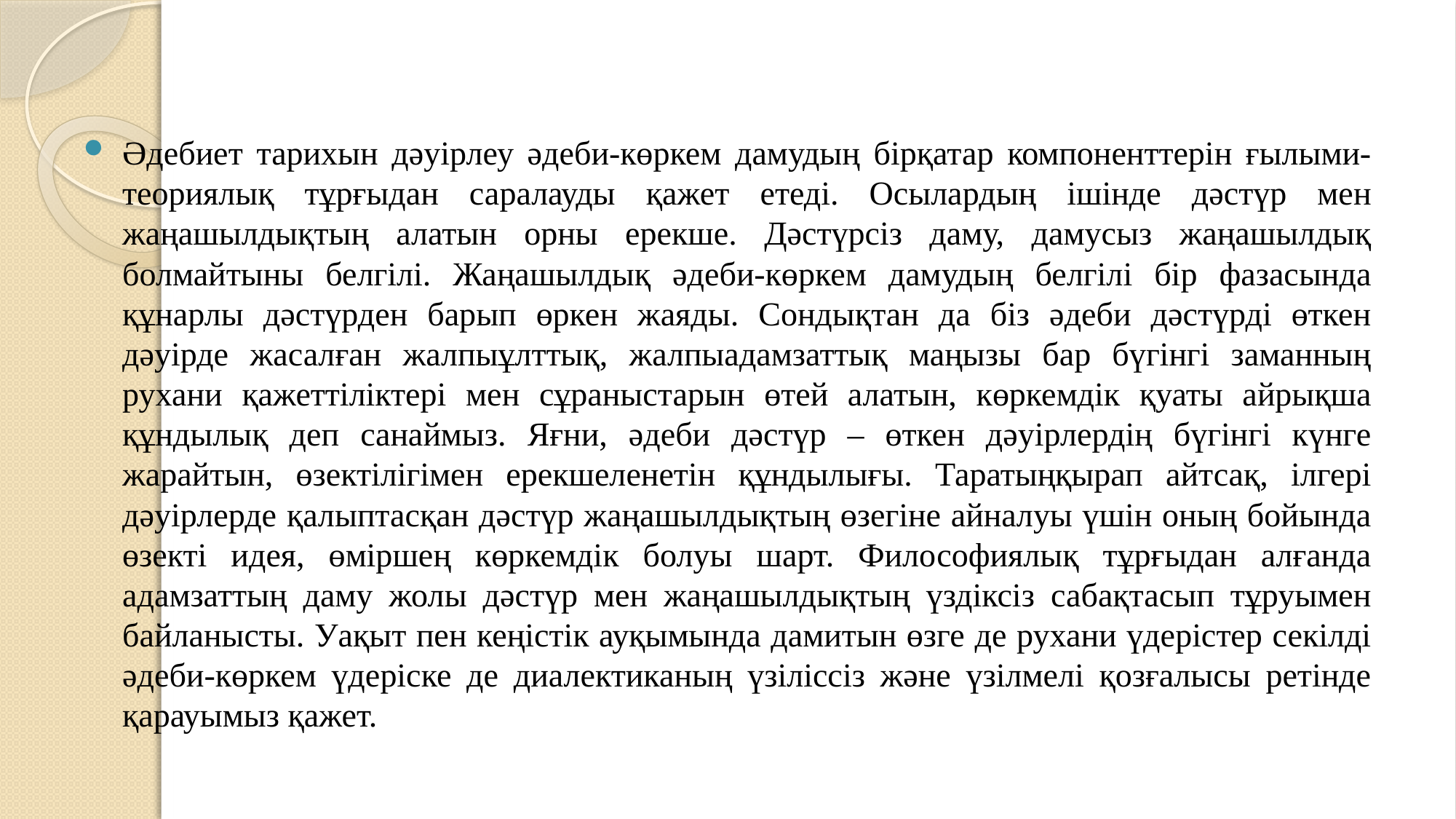

Әдебиет тарихын дәуірлеу әдеби-көркем дамудың бірқатар компоненттерін ғылыми-теориялық тұрғыдан саралауды қажет етеді. Осылардың ішінде дәстүр мен жаңашылдықтың алатын орны ерекше. Дәстүрсіз даму, дамусыз жаңашылдық болмайтыны белгілі. Жаңашылдық әдеби-көркем дамудың белгілі бір фазасында құнарлы дәстүрден барып өркен жаяды. Сондықтан да біз әдеби дәстүрді өткен дәуірде жасалған жалпыұлттық, жалпыадамзаттық маңызы бар бүгінгі заманның рухани қажеттіліктері мен сұраныстарын өтей алатын, көркемдік қуаты айрықша құндылық деп санаймыз. Яғни, әдеби дәстүр – өткен дәуірлердің бүгінгі күнге жарайтын, өзектілігімен ерекшеленетін құндылығы. Таратыңқырап айтсақ, ілгері дәуірлерде қалыптасқан дәстүр жаңашылдықтың өзегіне айналуы үшін оның бойында өзекті идея, өміршең көркемдік болуы шарт. Философиялық тұрғыдан алғанда адамзаттың даму жолы дәстүр мен жаңашылдықтың үздіксіз сабақтасып тұруымен байланысты. Уақыт пен кеңістік ауқымында дамитын өзге де рухани үдерістер секілді әдеби-көркем үдеріске де диалектиканың үзіліссіз және үзілмелі қозғалысы ретінде қарауымыз қажет.